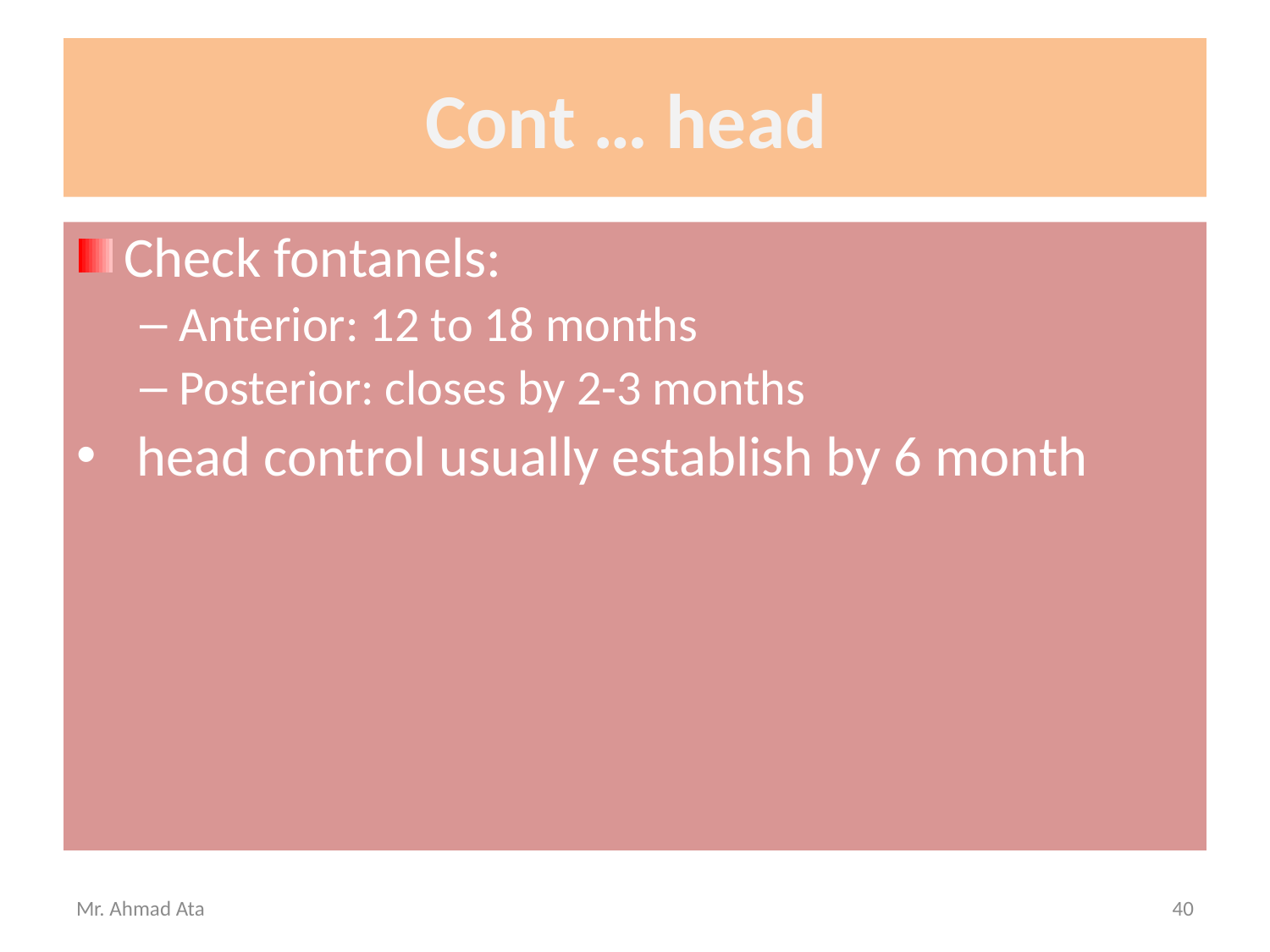

# Cont … head
Check fontanels:
Anterior: 12 to 18 months
Posterior: closes by 2-3 months
 head control usually establish by 6 month

Mr. Ahmad Ata
40